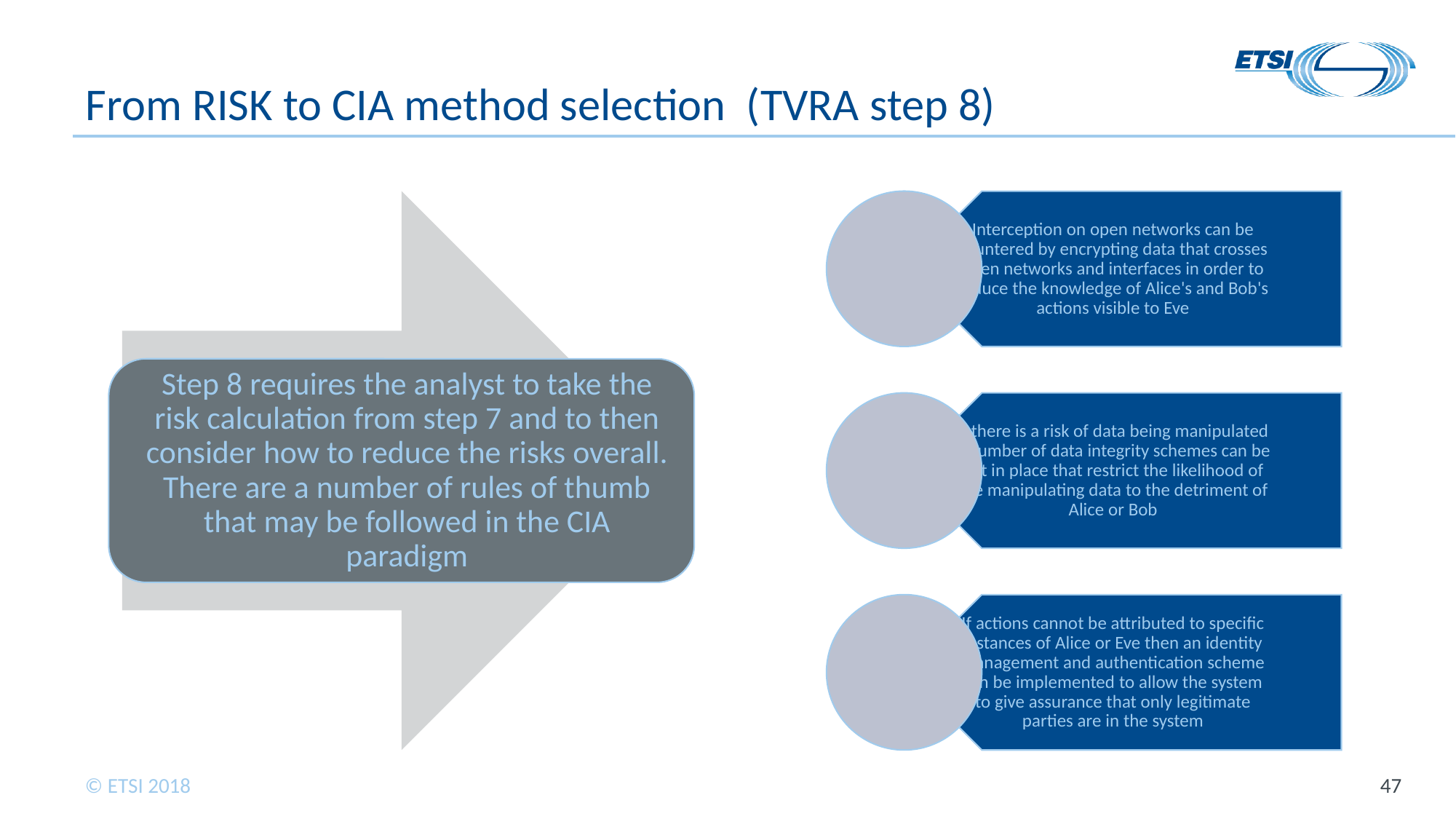

# From RISK to CIA method selection  (TVRA step 8)
Step 8 requires the analyst to take the risk calculation from step 7 and to then consider how to reduce the risks overall. There are a number of rules of thumb that may be followed in the CIA paradigm
Interception on open networks can be countered by encrypting data that crosses open networks and interfaces in order to reduce the knowledge of Alice's and Bob's actions visible to Eve
If there is a risk of data being manipulated a number of data integrity schemes can be put in place that restrict the likelihood of Eve manipulating data to the detriment of Alice or Bob
If actions cannot be attributed to specific instances of Alice or Eve then an identity management and authentication scheme can be implemented to allow the system to give assurance that only legitimate parties are in the system